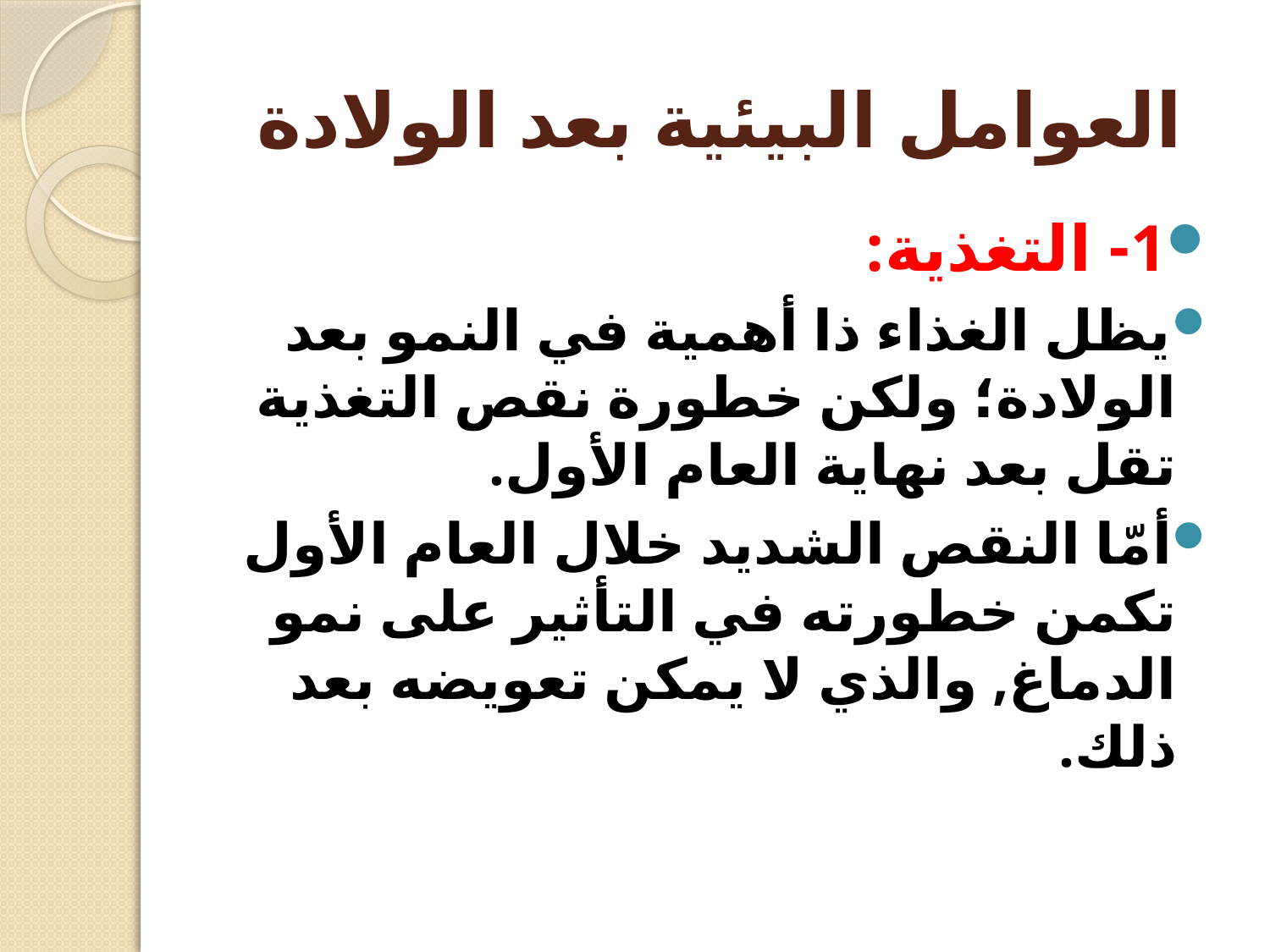

# العوامل البيئية بعد الولادة
1- التغذية:
يظل الغذاء ذا أهمية في النمو بعد الولادة؛ ولكن خطورة نقص التغذية تقل بعد نهاية العام الأول.
أمّا النقص الشديد خلال العام الأول تكمن خطورته في التأثير على نمو الدماغ, والذي لا يمكن تعويضه بعد ذلك.